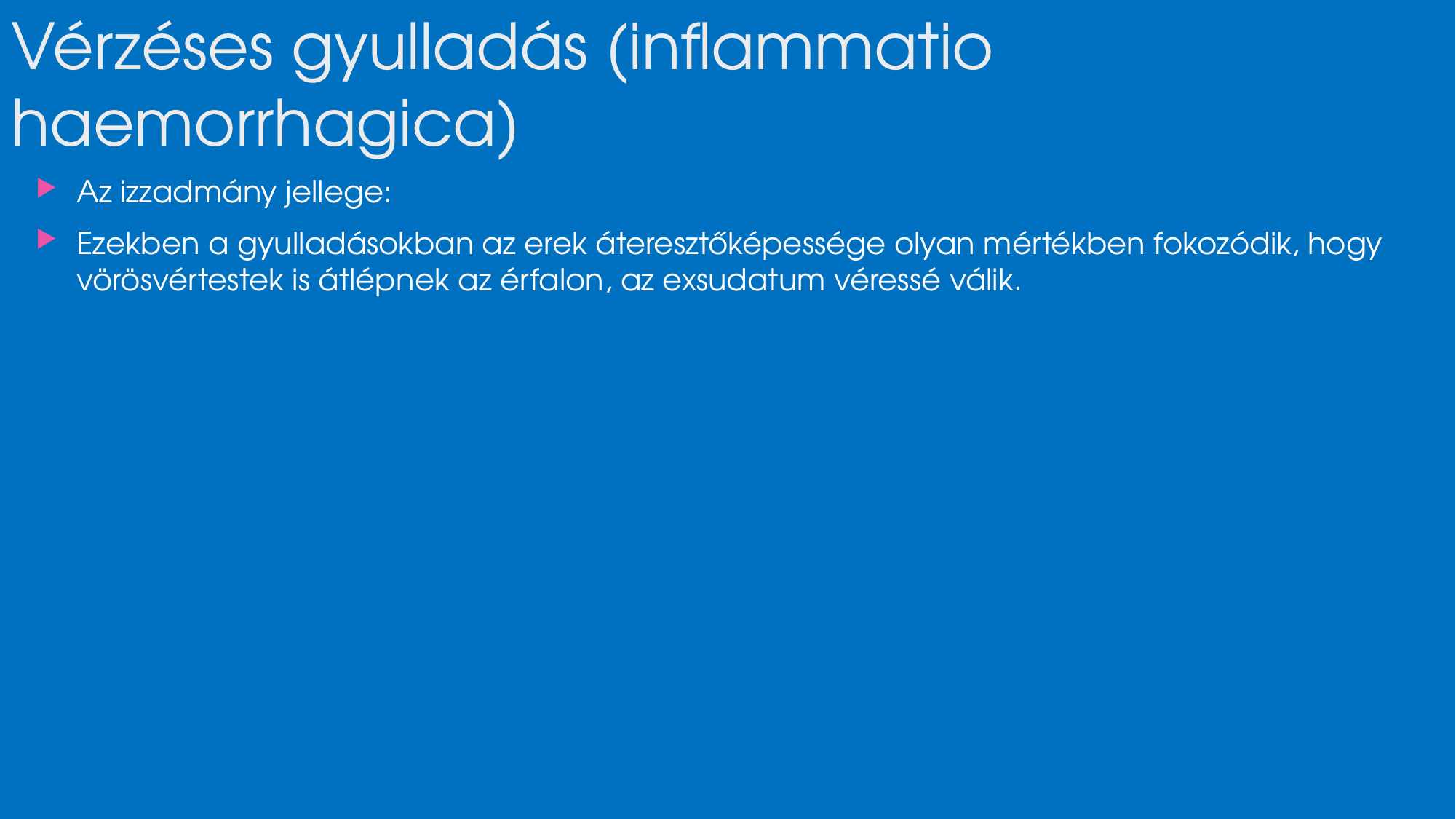

# Vérzéses gyulladás (inflammatio haemorrhagica)
Az izzadmány jellege:
Ezekben a gyulladásokban az erek áteresztőképessége olyan mértékben fokozódik, hogy vörösvértestek is átlépnek az érfalon, az exsudatum véressé válik.